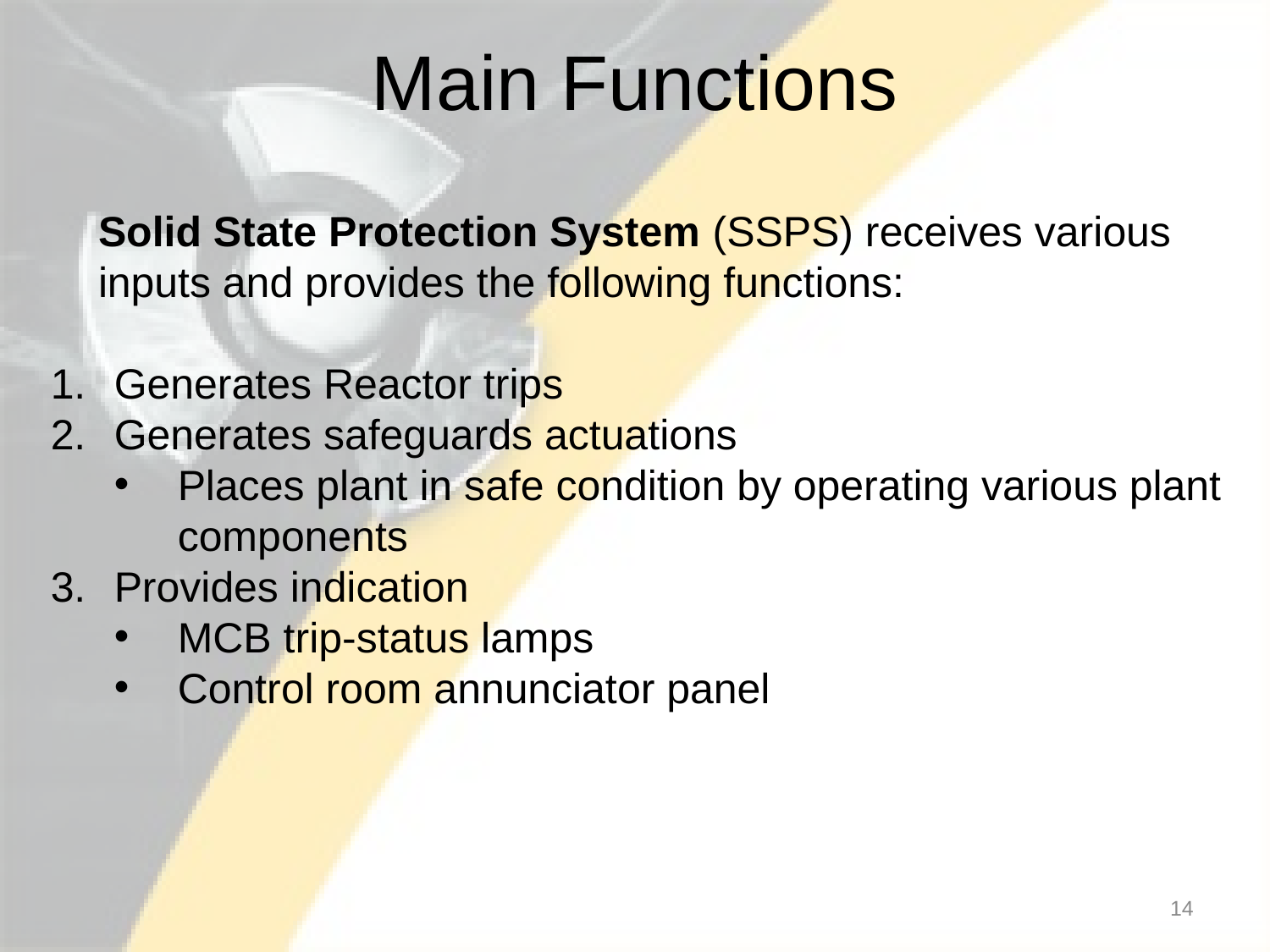

# Main Functions
	Solid State Protection System (SSPS) receives various inputs and provides the following functions:

Generates Reactor trips
Generates safeguards actuations
Places plant in safe condition by operating various plant components
Provides indication
MCB trip-status lamps
Control room annunciator panel
14